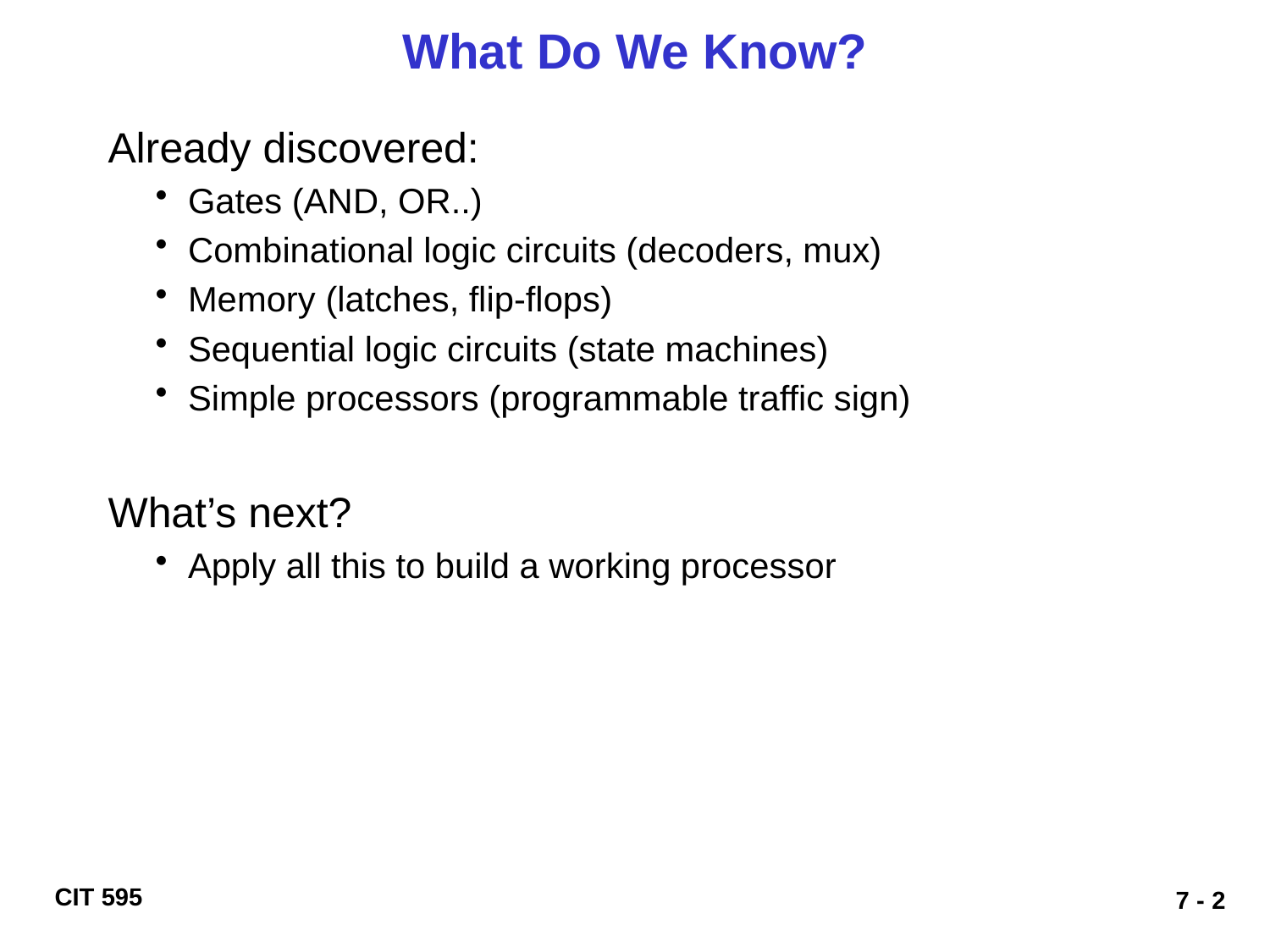

# What Do We Know?
Already discovered:
Gates (AND, OR..)
Combinational logic circuits (decoders, mux)
Memory (latches, flip-flops)
Sequential logic circuits (state machines)
Simple processors (programmable traffic sign)

What’s next?
Apply all this to build a working processor

7 - 2